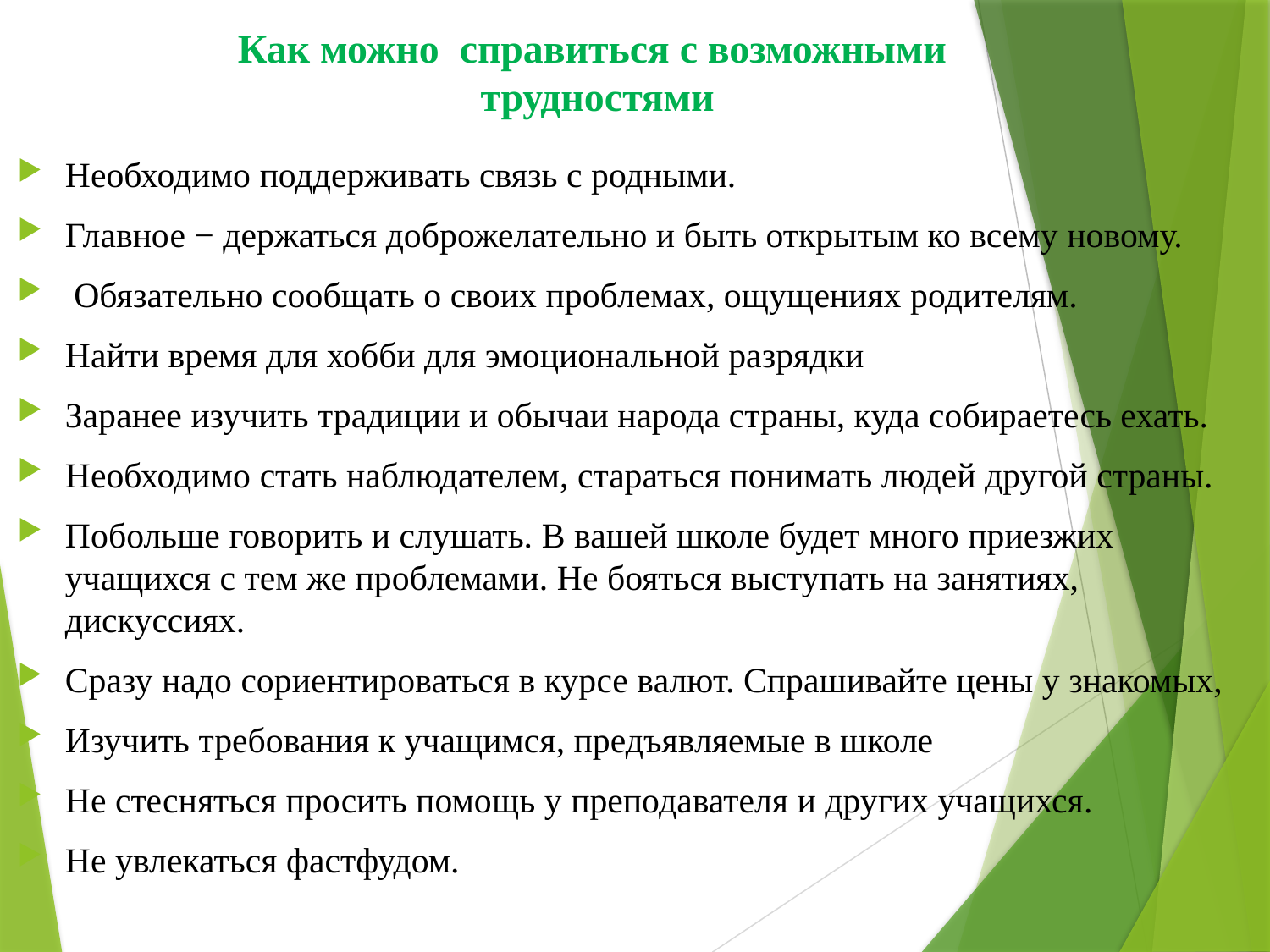

# Как можно  справиться с возможными трудностями
Необходимо поддерживать связь с родными.
Главное − держаться доброжелательно и быть открытым ко всему новому.
 Обязательно сообщать о своих проблемах, ощущениях родителям.
Найти время для хобби для эмоциональной разрядки
Заранее изучить традиции и обычаи народа страны, куда собираетесь ехать.
Необходимо стать наблюдателем, стараться понимать людей другой страны.
Побольше говорить и слушать. В вашей школе будет много приезжих учащихся с тем же проблемами. Не бояться выступать на занятиях, дискуссиях.
Сразу надо сориентироваться в курсе валют. Спрашивайте цены у знакомых,
Изучить требования к учащимся, предъявляемые в школе
Не стесняться просить помощь у преподавателя и других учащихся.
Не увлекаться фастфудом.